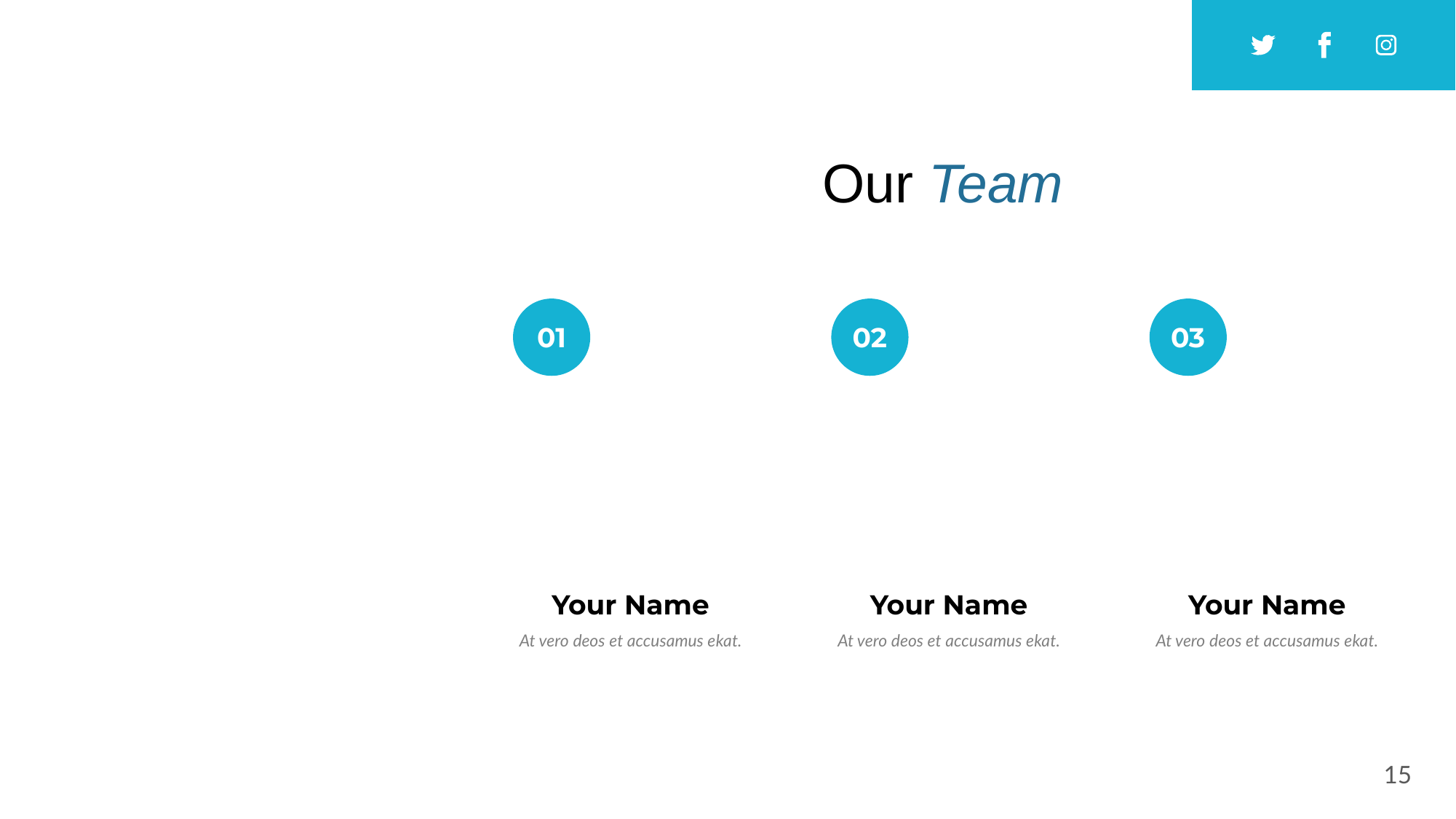

Our Team

01
02
03
Your Name
Your Name
Your Name
At vero deos et accusamus ekat.
At vero deos et accusamus ekat.
At vero deos et accusamus ekat.